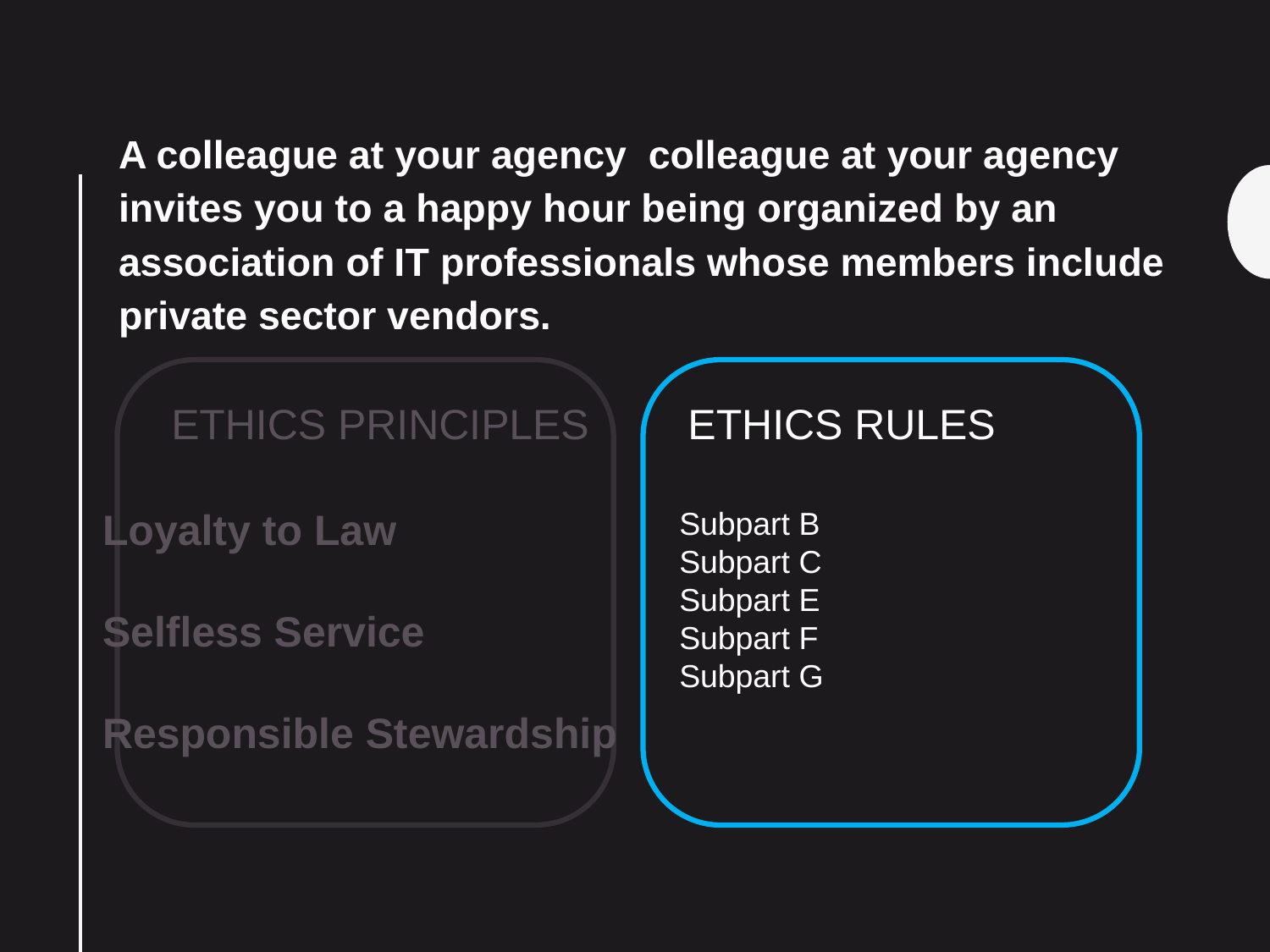

A colleague at your agency  colleague at your agency invites you to a happy hour being organized by an association of IT professionals whose members include private sector vendors.

ETHICS RULES
ETHICS PRINCIPLES
Subpart B
Subpart C
Subpart E
Subpart F
Subpart G
Loyalty to Law

Selfless Service

Responsible Stewardship